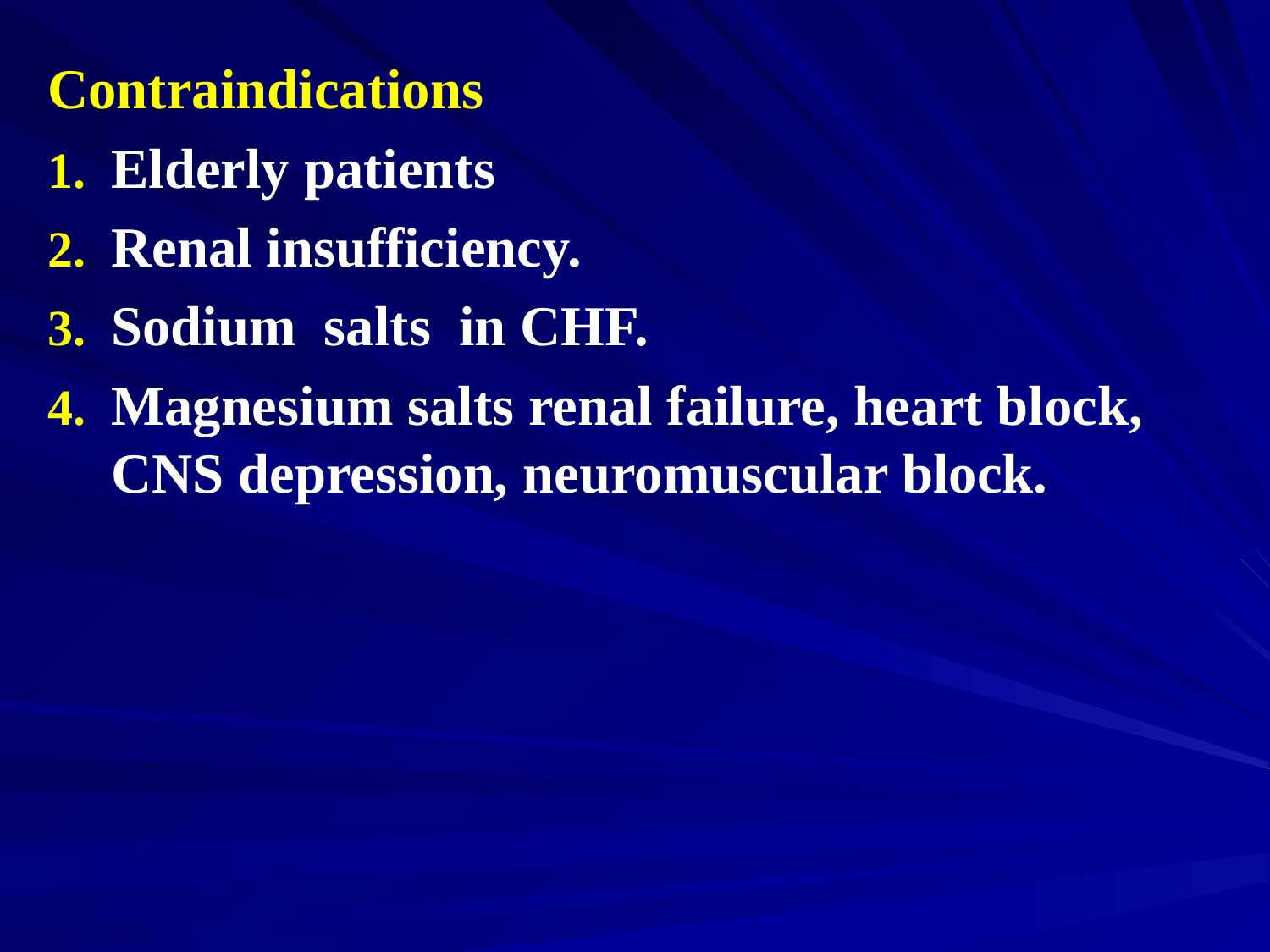

Contraindications
Elderly patients
Renal insufficiency.
Sodium  salts  in CHF.
Magnesium salts renal failure, heart block,  CNS depression, neuromuscular block.